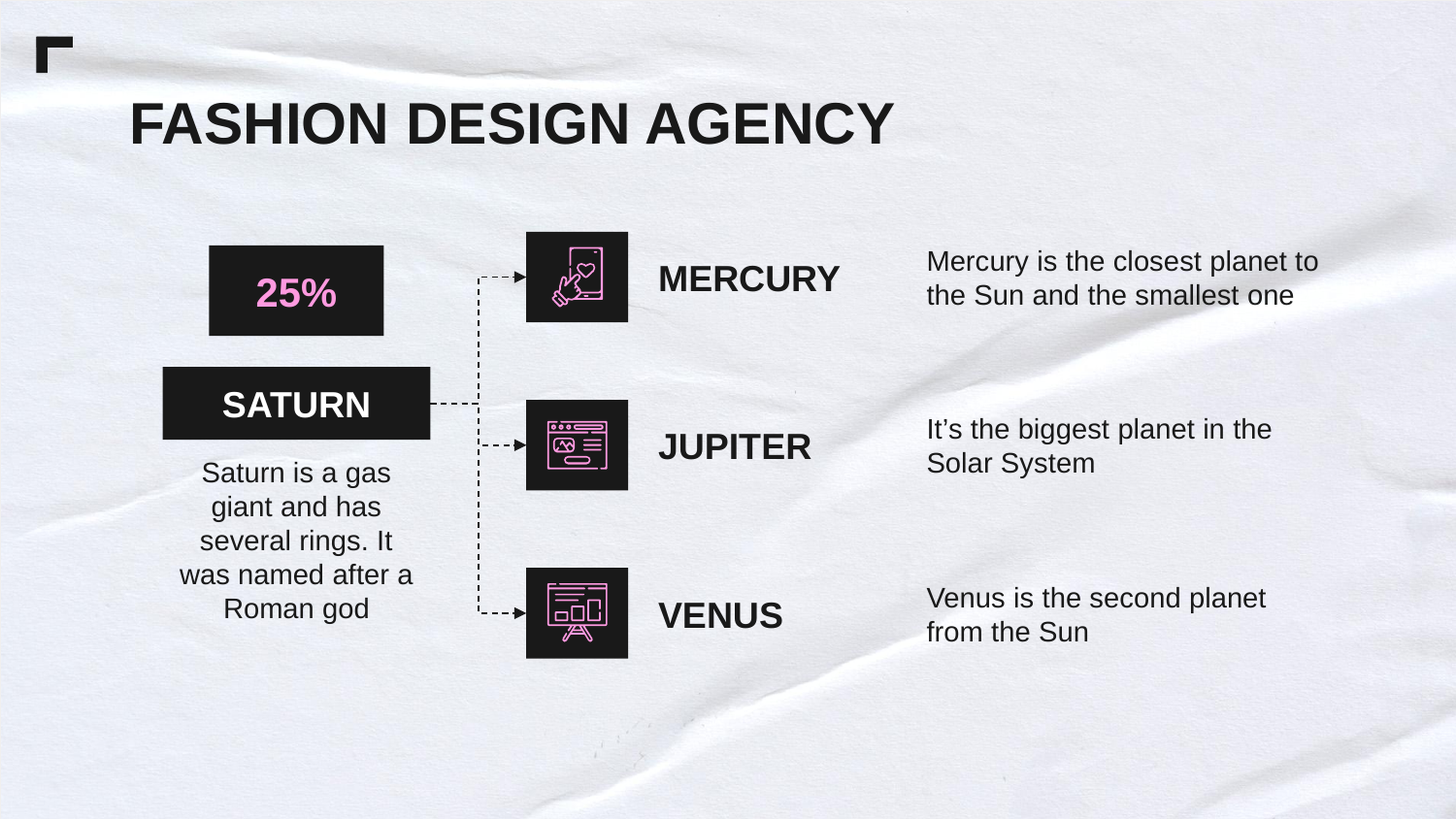

# FASHION DESIGN AGENCY

MERCURY
Mercury is the closest planet to the Sun and the smallest one
25%

SATURN
Saturn is a gas giant and has several rings. It was named after a Roman god

It’s the biggest planet in the Solar System
JUPITER

Venus is the second planet from the Sun
VENUS